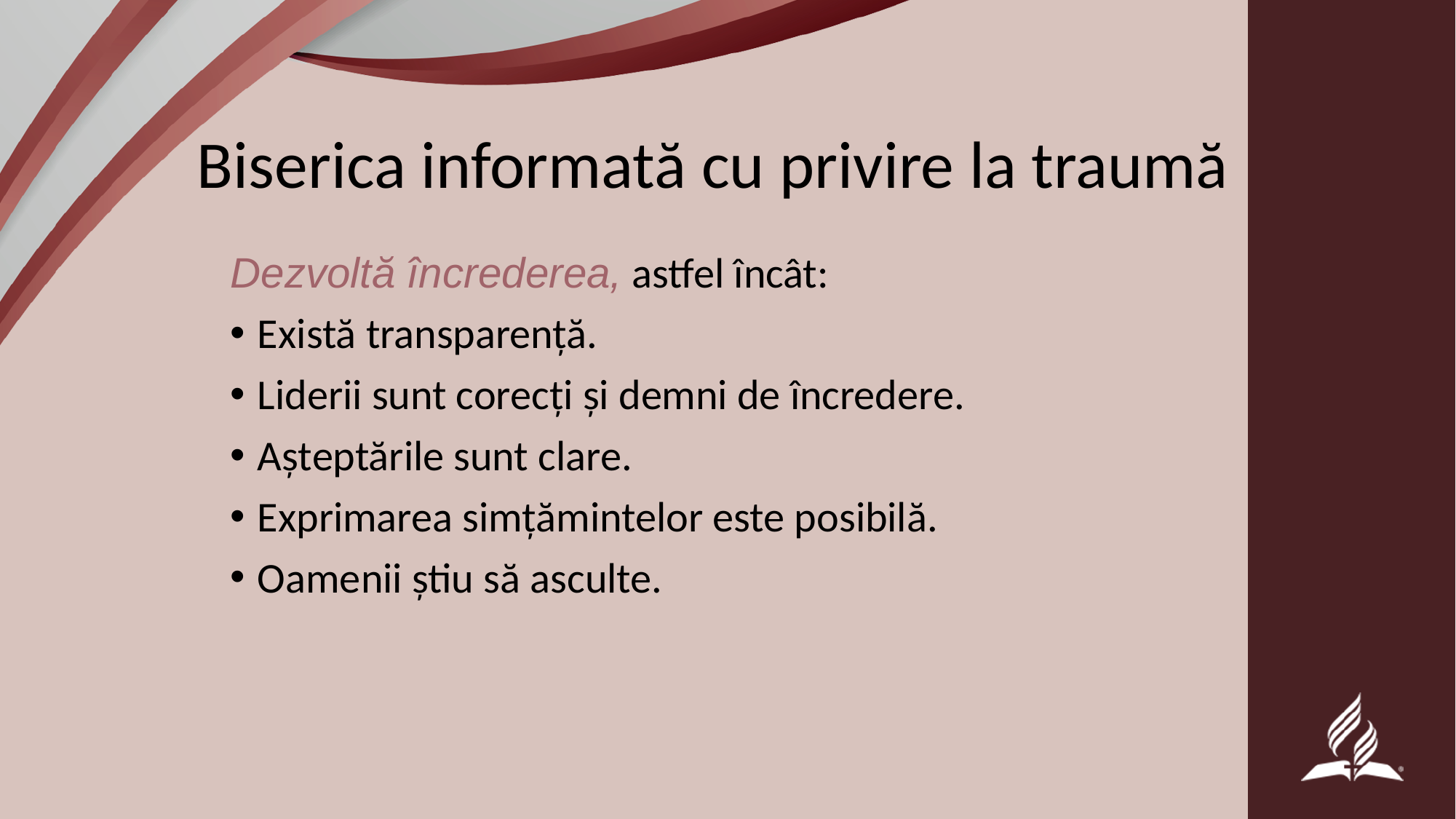

# Biserica informată cu privire la traumă
Dezvoltă încrederea, astfel încât:
Există transparență.
Liderii sunt corecți și demni de încredere.
Așteptările sunt clare.
Exprimarea simțămintelor este posibilă.
Oamenii știu să asculte.